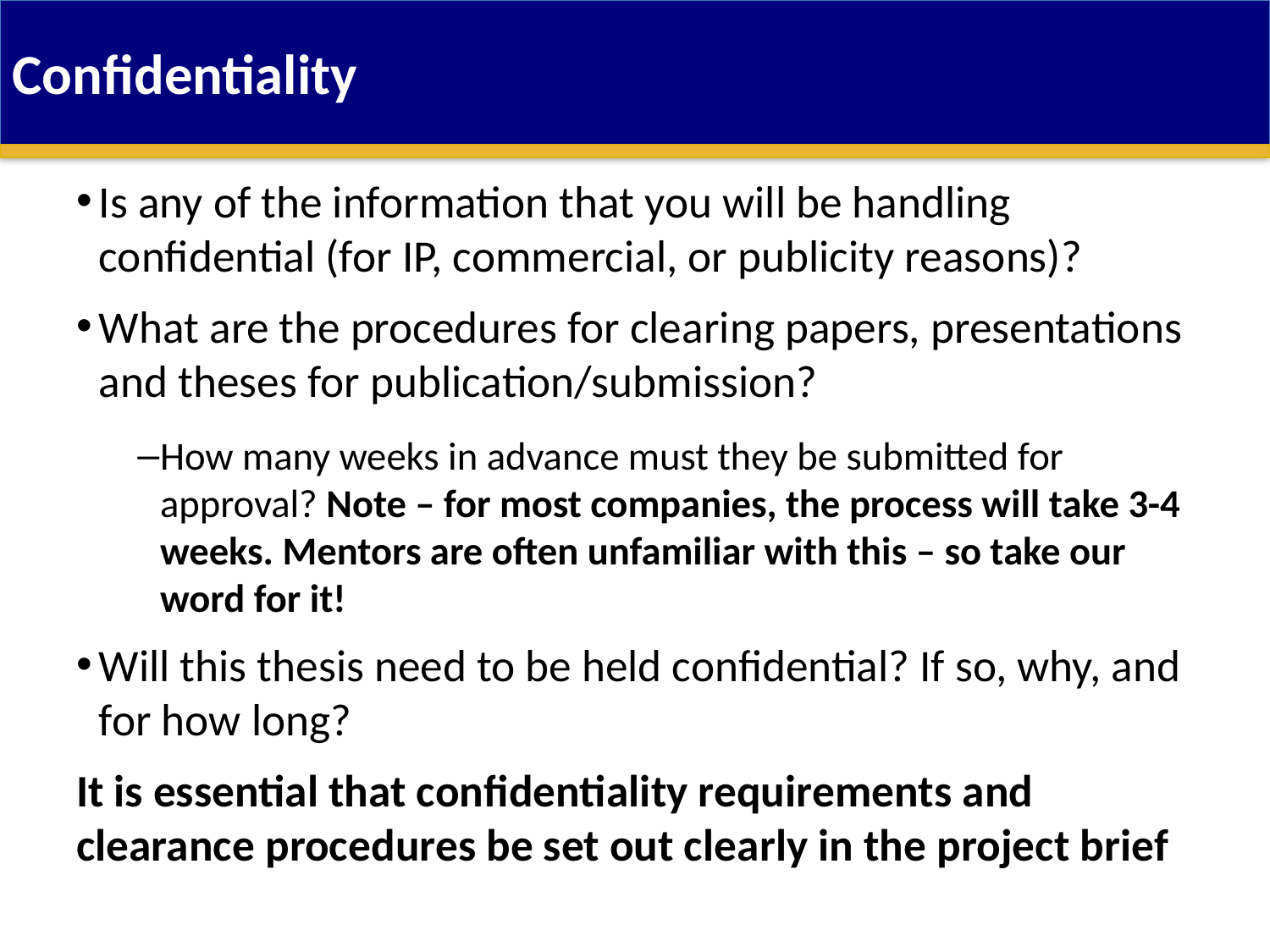

Confidentiality

Is any of the information that you will be handling confidential (for IP, commercial, or publicity reasons)?
What are the procedures for clearing papers, presentations and theses for publication/submission?
How many weeks in advance must they be submitted for approval? Note – for most companies, the process will take 3-4 weeks. Mentors are often unfamiliar with this – so take our word for it!
Will this thesis need to be held confidential? If so, why, and for how long?
It is essential that confidentiality requirements and clearance procedures be set out clearly in the project brief